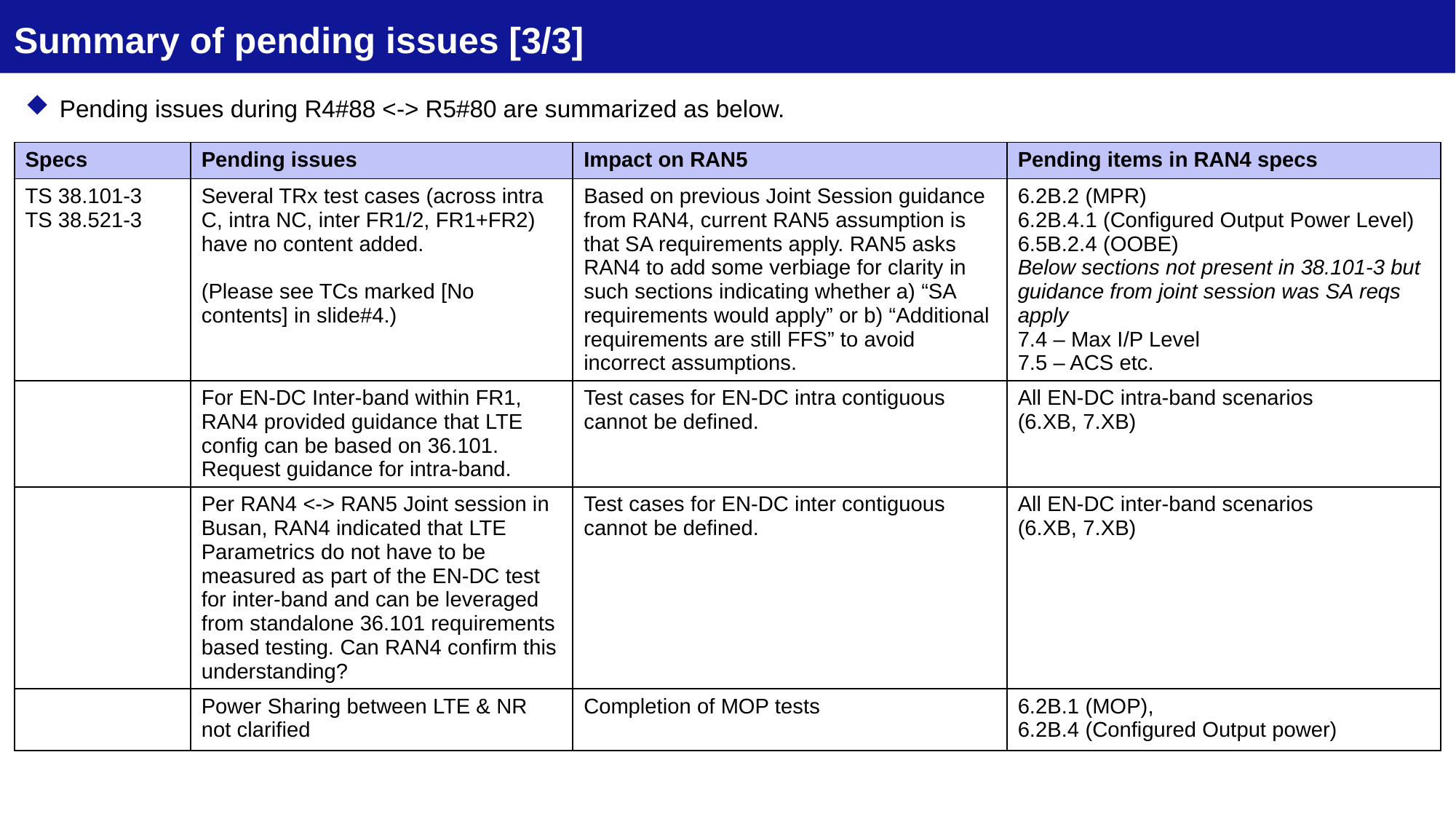

# Summary of pending issues [3/3]
Pending issues during R4#88 <-> R5#80 are summarized as below.
| Specs | Pending issues | Impact on RAN5 | Pending items in RAN4 specs |
| --- | --- | --- | --- |
| TS 38.101-3 TS 38.521-3 | Several TRx test cases (across intra C, intra NC, inter FR1/2, FR1+FR2) have no content added. (Please see TCs marked [No contents] in slide#4.) | Based on previous Joint Session guidance from RAN4, current RAN5 assumption is that SA requirements apply. RAN5 asks RAN4 to add some verbiage for clarity in such sections indicating whether a) “SA requirements would apply” or b) “Additional requirements are still FFS” to avoid incorrect assumptions. | 6.2B.2 (MPR) 6.2B.4.1 (Configured Output Power Level) 6.5B.2.4 (OOBE) Below sections not present in 38.101-3 but guidance from joint session was SA reqs apply 7.4 – Max I/P Level 7.5 – ACS etc. |
|  | For EN-DC Inter-band within FR1, RAN4 provided guidance that LTE config can be based on 36.101. Request guidance for intra-band. | Test cases for EN-DC intra contiguous cannot be defined. | All EN-DC intra-band scenarios (6.XB, 7.XB) |
|  | Per RAN4 <-> RAN5 Joint session in Busan, RAN4 indicated that LTE Parametrics do not have to be measured as part of the EN-DC test for inter-band and can be leveraged from standalone 36.101 requirements based testing. Can RAN4 confirm this understanding? | Test cases for EN-DC inter contiguous cannot be defined. | All EN-DC inter-band scenarios (6.XB, 7.XB) |
|  | Power Sharing between LTE & NR not clarified | Completion of MOP tests | 6.2B.1 (MOP), 6.2B.4 (Configured Output power) |